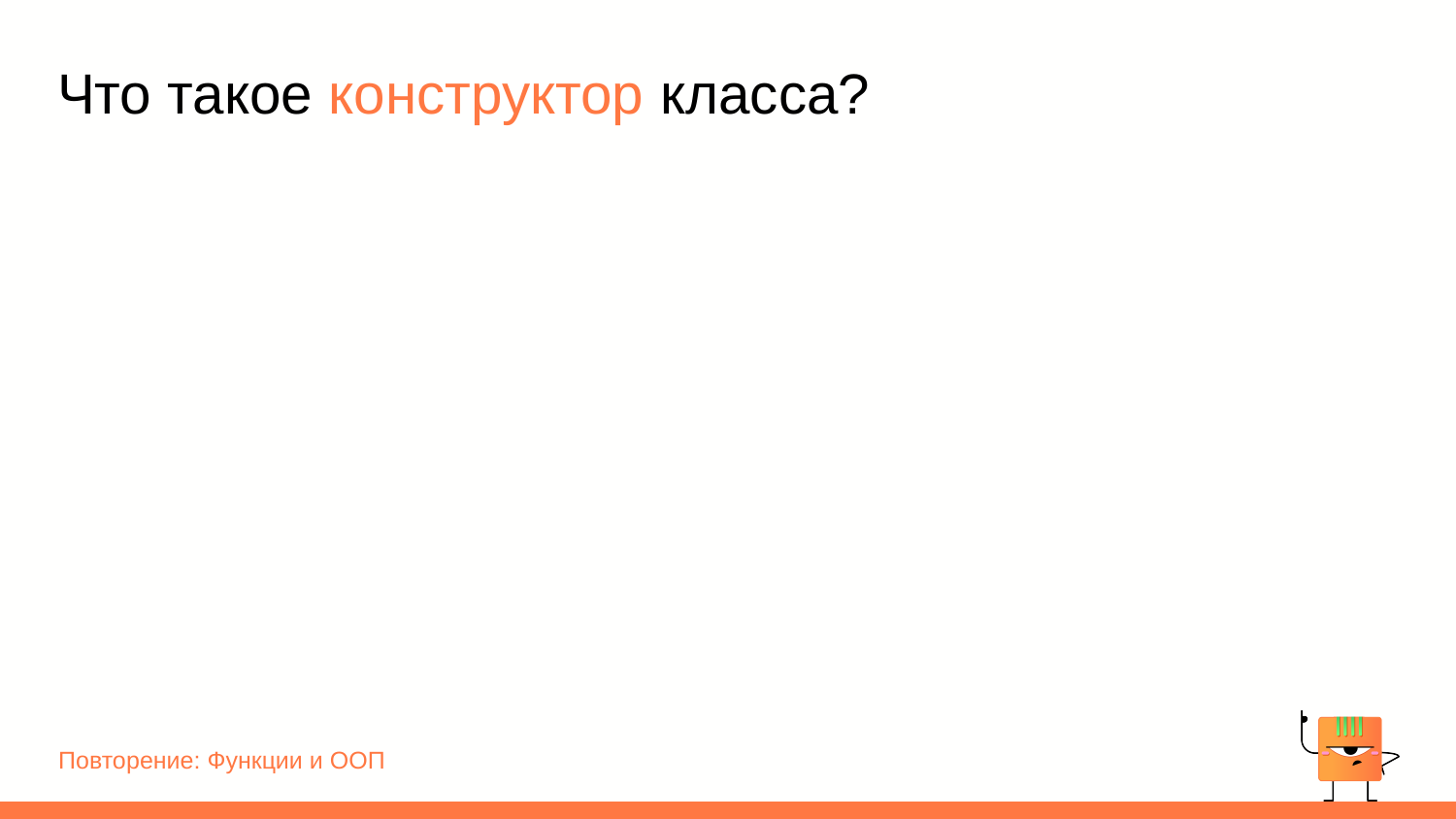

# Что такое конструктор класса?
Повторение: Функции и ООП